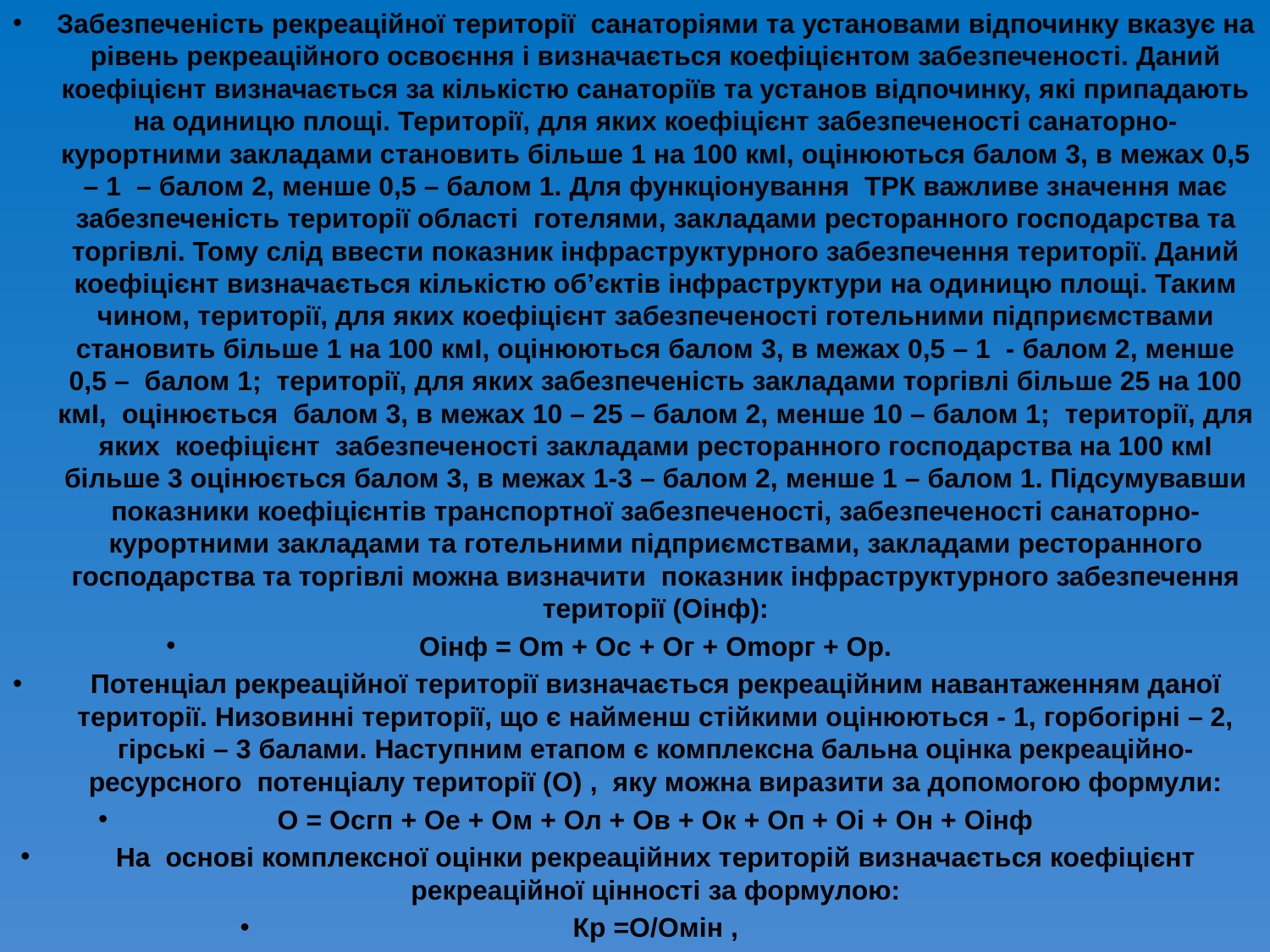

Забезпеченість рекреаційної території  санаторіями та установами відпочинку вказує на рівень рекреаційного освоєння і визначається коефіцієнтом забезпеченості. Даний коефіцієнт визначається за кількістю санаторіїв та установ відпочинку, які припадають на одиницю площі. Території, для яких коефіцієнт забезпеченості санаторно-курортними закладами становить більше 1 на 100 кмІ, оцінюються балом 3, в межах 0,5 – 1  – балом 2, менше 0,5 – балом 1. Для функціонування  ТРК важливе значення має забезпеченість території області  готелями, закладами ресторанного господарства та торгівлі. Тому слід ввести показник інфраструктурного забезпечення території. Даний коефіцієнт визначається кількістю об’єктів інфраструктури на одиницю площі. Таким чином, території, для яких коефіцієнт забезпеченості готельними підприємствами становить більше 1 на 100 кмІ, оцінюються балом 3, в межах 0,5 – 1  - балом 2, менше 0,5 –  балом 1;  території, для яких забезпеченість закладами торгівлі більше 25 на 100 кмІ,  оцінюється  балом 3, в межах 10 – 25 – балом 2, менше 10 – балом 1;  території, для яких  коефіцієнт  забезпеченості закладами ресторанного господарства на 100 кмІ більше 3 оцінюється балом 3, в межах 1-3 – балом 2, менше 1 – балом 1. Підсумувавши показники коефіцієнтів транспортної забезпеченості, забезпеченості санаторно-курортними закладами та готельними підприємствами, закладами ресторанного господарства та торгівлі можна визначити  показник інфраструктурного забезпечення території (Оінф):
Оінф = Оm + Ос + Ог + Оmорг + Ор.
Потенціал рекреаційної території визначається рекреаційним навантаженням даної території. Низовинні території, що є найменш стійкими оцінюються - 1, горбогірні – 2, гірські – 3 балами. Наступним етапом є комплексна бальна оцінка рекреаційно-ресурсного  потенціалу території (О) ,  яку можна виразити за допомогою формули:
О = Осгп + Ое + Ом + Ол + Ов + Ок + Оп + Оі + Он + Оінф
На  основі комплексної оцінки рекреаційних територій визначається коефіцієнт рекреаційної цінності за формулою:
Кр =О/Омін ,